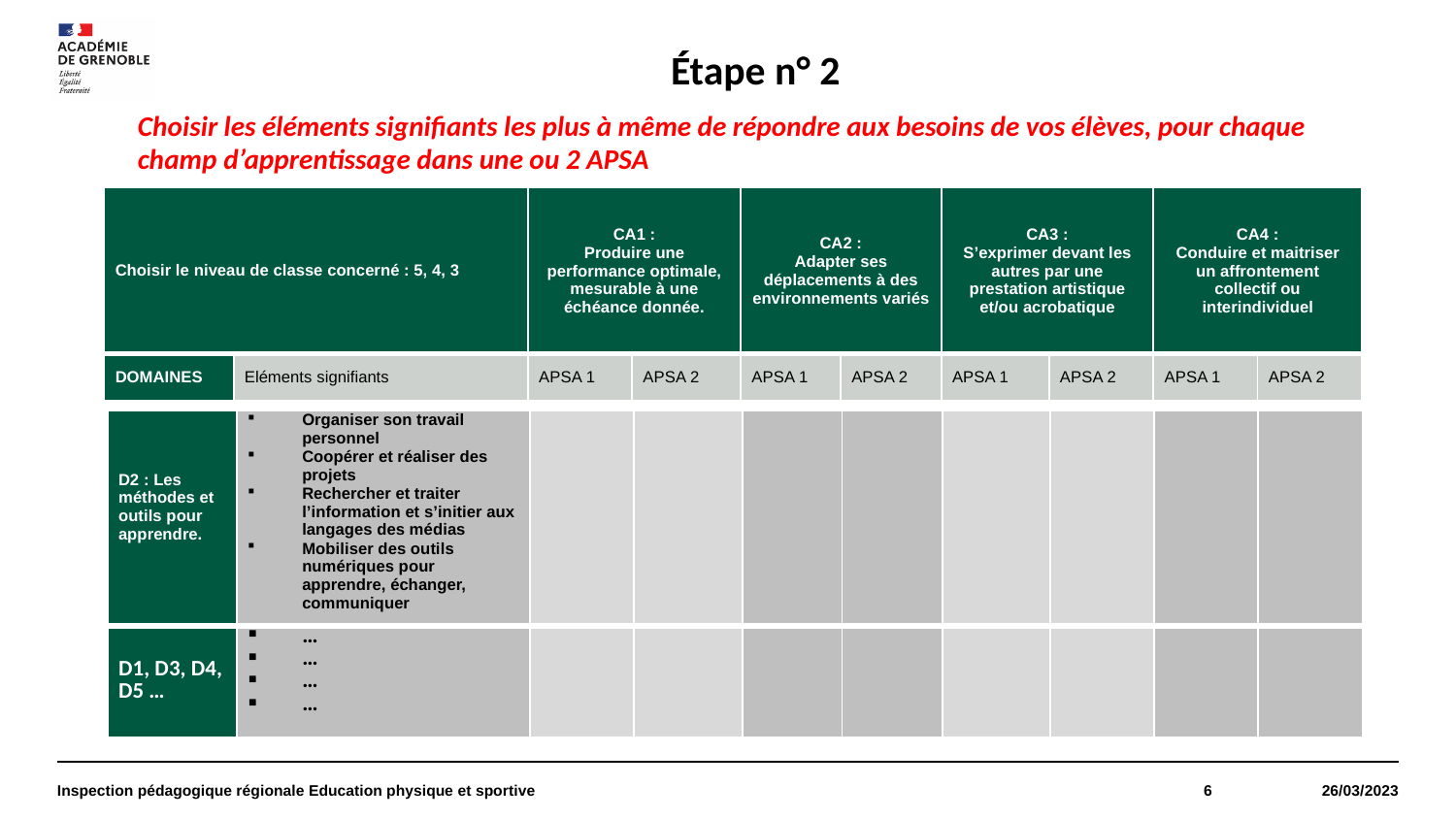

Étape n° 2

Choisir les éléments signifiants les plus à même de répondre aux besoins de vos élèves, pour chaque champ d’apprentissage dans une ou 2 APSA
| Choisir le niveau de classe concerné : 5, 4, 3 |  | CA1 : Produire une performance optimale, mesurable à une échéance donnée. |  | CA2 : Adapter ses déplacements à des environnements variés |  | CA3 : S’exprimer devant les autres par une prestation artistique et/ou acrobatique |  | CA4 : Conduire et maitriser un affrontement collectif ou interindividuel |  |
| --- | --- | --- | --- | --- | --- | --- | --- | --- | --- |
| DOMAINES | Eléments signifiants | APSA 1 | APSA 2 | APSA 1 | APSA 2 | APSA 1 | APSA 2 | APSA 1 | APSA 2 |
| D2 : Les méthodes et outils pour apprendre. | Organiser son travail personnel Coopérer et réaliser des projets Rechercher et traiter l’information et s’initier aux langages des médias Mobiliser des outils numériques pour apprendre, échanger, communiquer |  |  |  |  |  |  |  |  |
| --- | --- | --- | --- | --- | --- | --- | --- | --- | --- |
| D1, D3, D4, D5 … | … … … … |  |  |  |  |  |  |  |  |
Inspection pédagogique régionale Education physique et sportive
6
26/03/2023